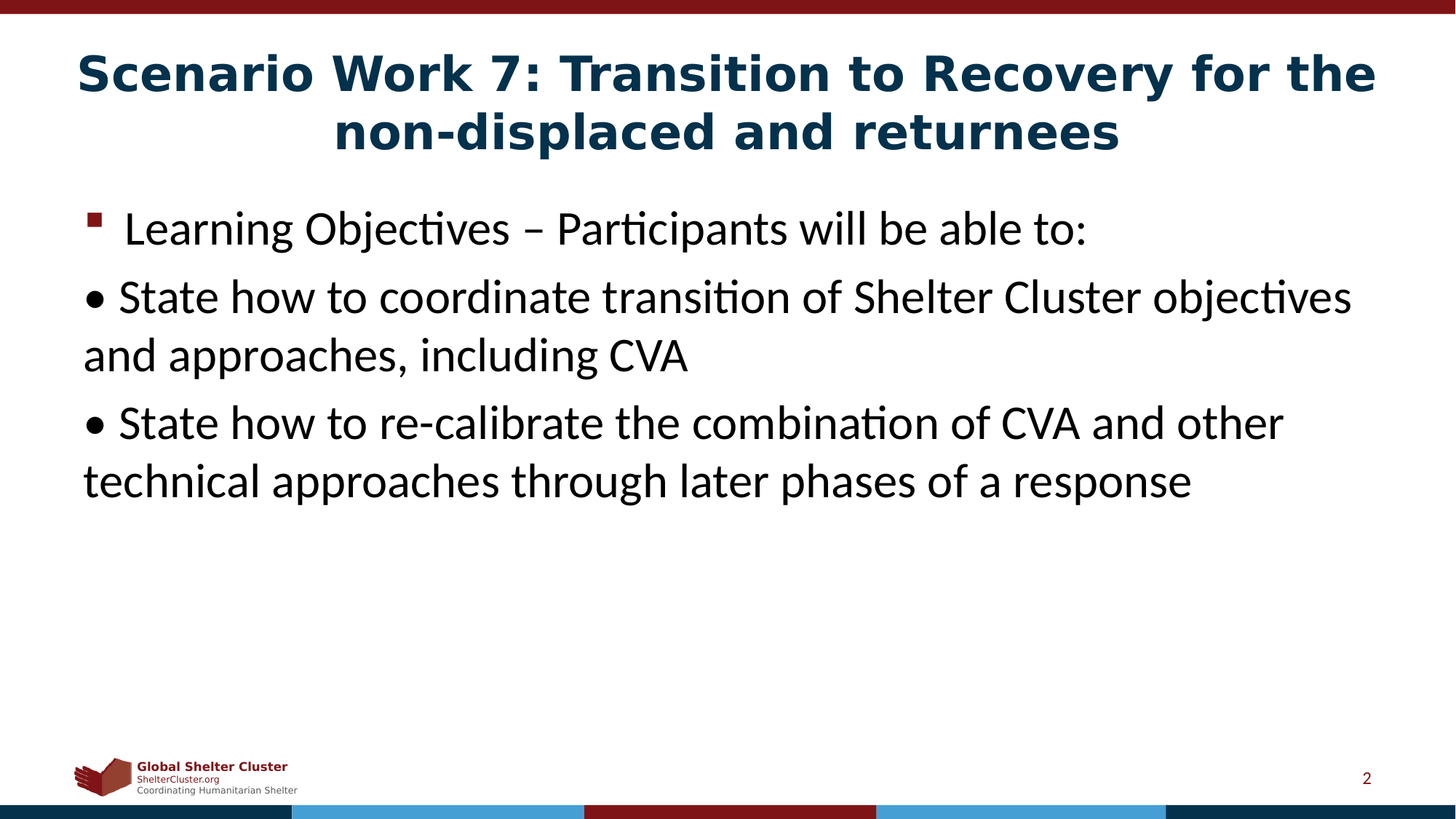

# Scenario Work 7: Transition to Recovery for the non-displaced and returnees
Learning Objectives – Participants will be able to:
• State how to coordinate transition of Shelter Cluster objectives and approaches, including CVA
• State how to re-calibrate the combination of CVA and other technical approaches through later phases of a response
2